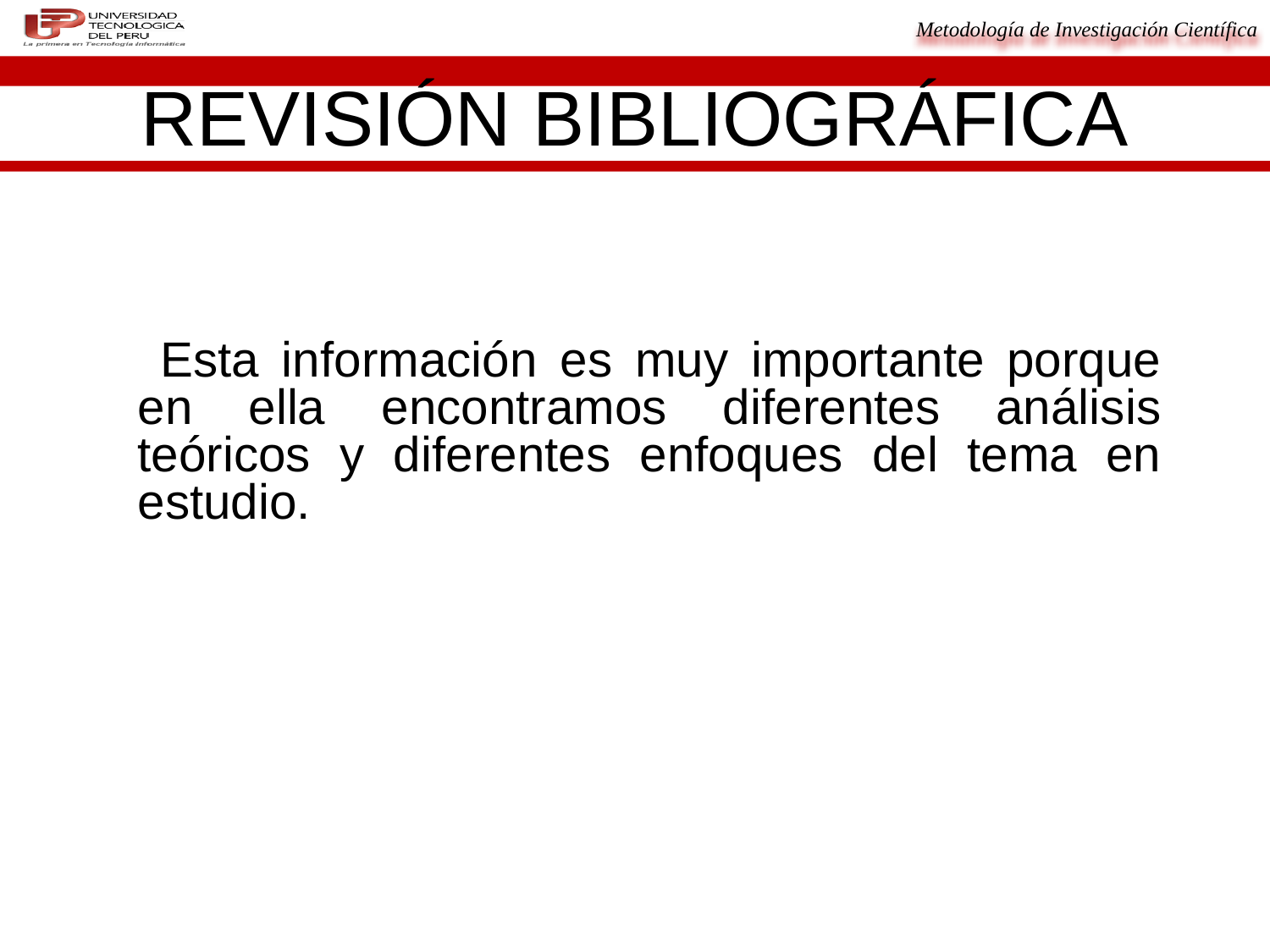

# REVISIÓN BIBLIOGRÁFICA

 Esta información es muy importante porque en ella encontramos diferentes análisis teóricos y diferentes enfoques del tema en estudio.